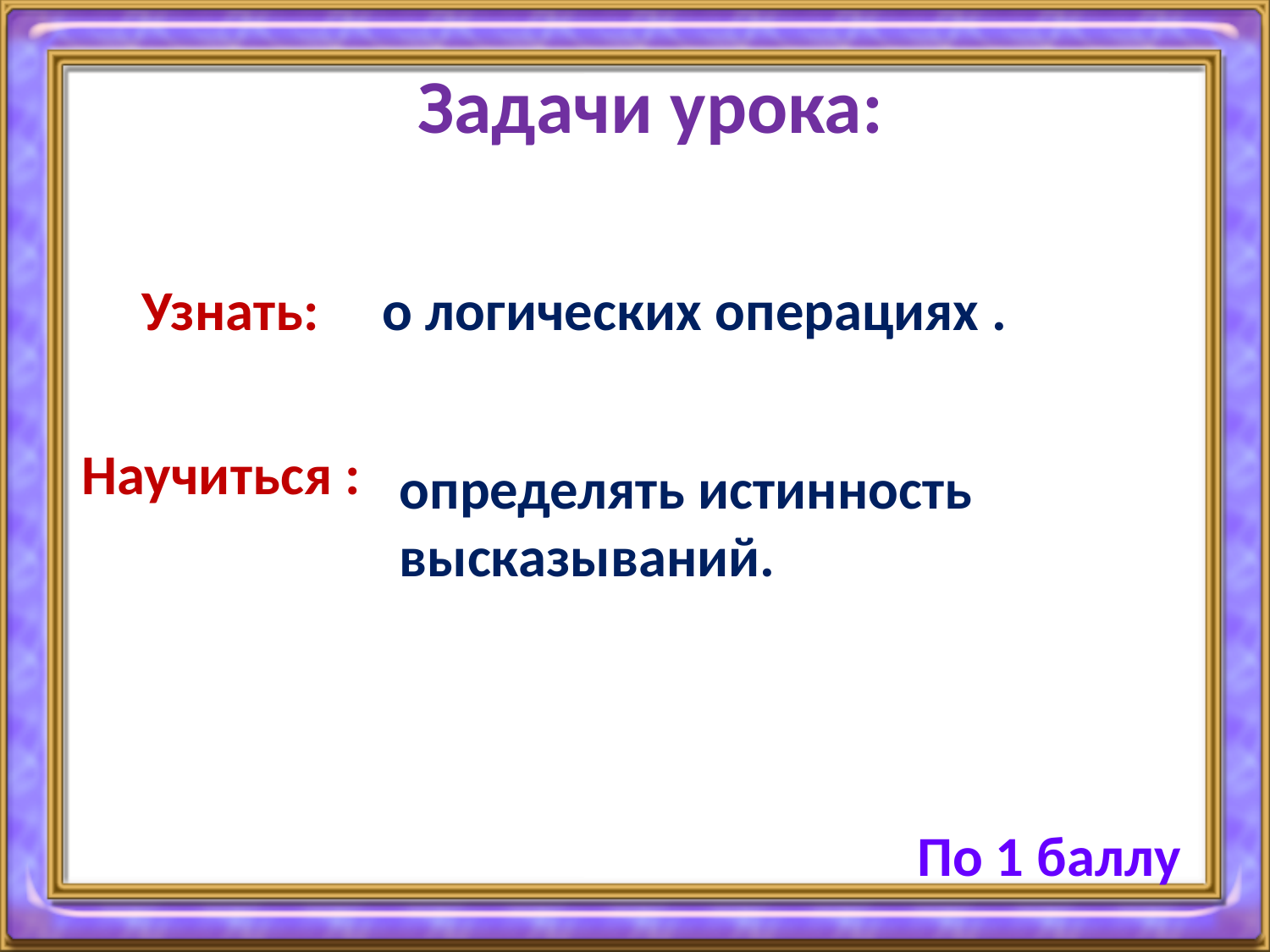

# Задачи урока:
Узнать:
 о логических операциях .
Научиться :
определять истинность высказываний.
По 1 баллу